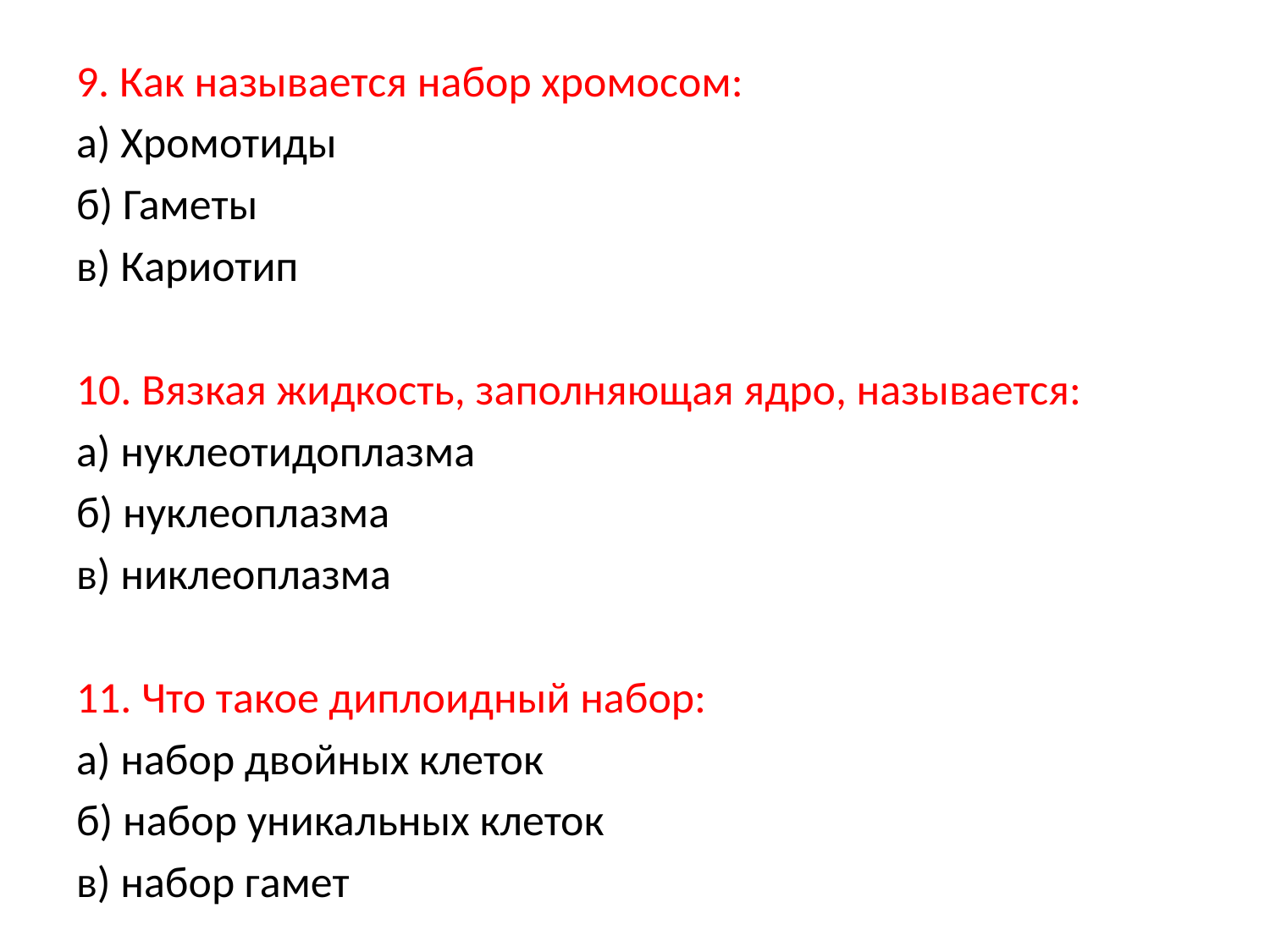

9. Как называется набор хромосом:
а) Хромотиды
б) Гаметы
в) Кариотип

10. Вязкая жидкость, заполняющая ядро, называется:
а) нуклеотидоплазма
б) нуклеоплазма
в) никлеоплазма

11. Что такое диплоидный набор:
а) набор двойных клеток
б) набор уникальных клеток
в) набор гамет